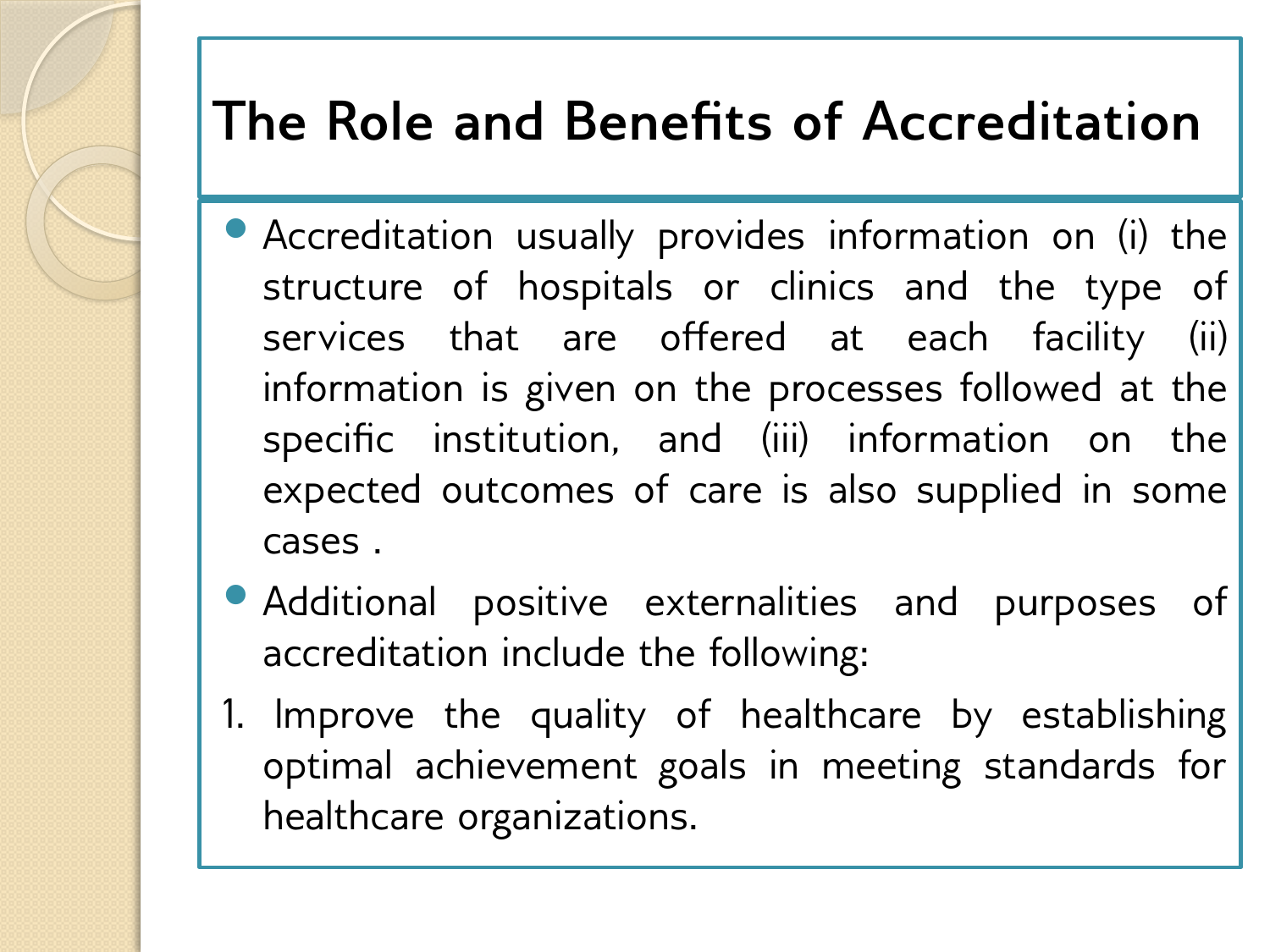

# The Role and Benefits of Accreditation
Accreditation usually provides information on (i) the structure of hospitals or clinics and the type of services that are offered at each facility (ii) information is given on the processes followed at the specific institution, and (iii) information on the expected outcomes of care is also supplied in some cases .
Additional positive externalities and purposes of accreditation include the following:
1. Improve the quality of healthcare by establishing optimal achievement goals in meeting standards for healthcare organizations.